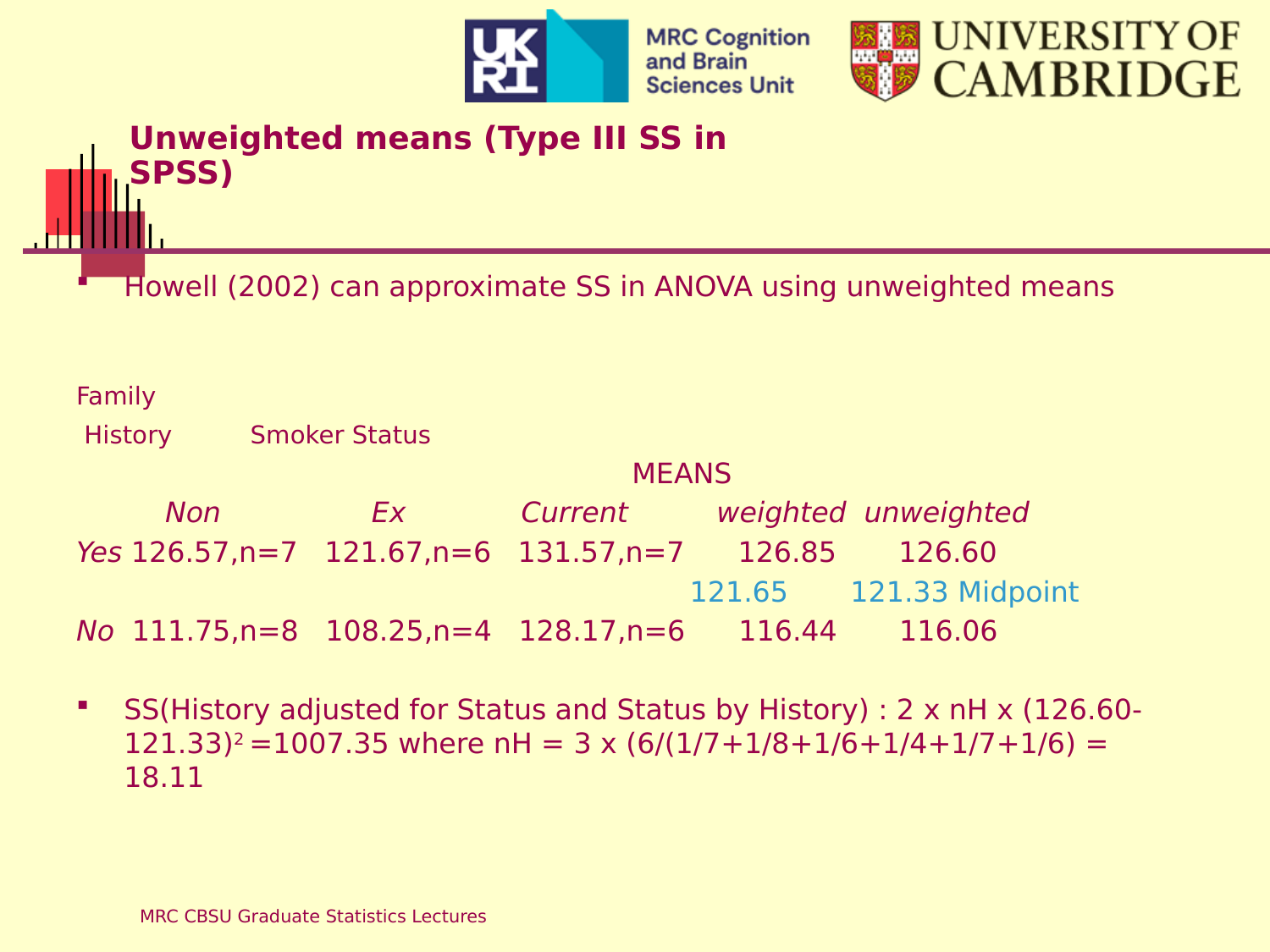

# Unweighted means (Type III SS in SPSS)

Howell (2002) can approximate SS in ANOVA using unweighted means

Family
 History          Smoker Status
					MEANS
          Non                 Ex             Current          weighted  unweighted
Yes 126.57,n=7   121.67,n=6   131.57,n=7      126.85       126.60
                                                                     121.65       121.33 Midpoint
No  111.75,n=8   108.25,n=4   128.17,n=6      116.44       116.06

SS(History adjusted for Status and Status by History) : 2 x nH x (126.60-121.33)2 =1007.35 where nH = 3 x (6/(1/7+1/8+1/6+1/4+1/7+1/6) = 18.11

MRC CBSU Graduate Statistics Lectures